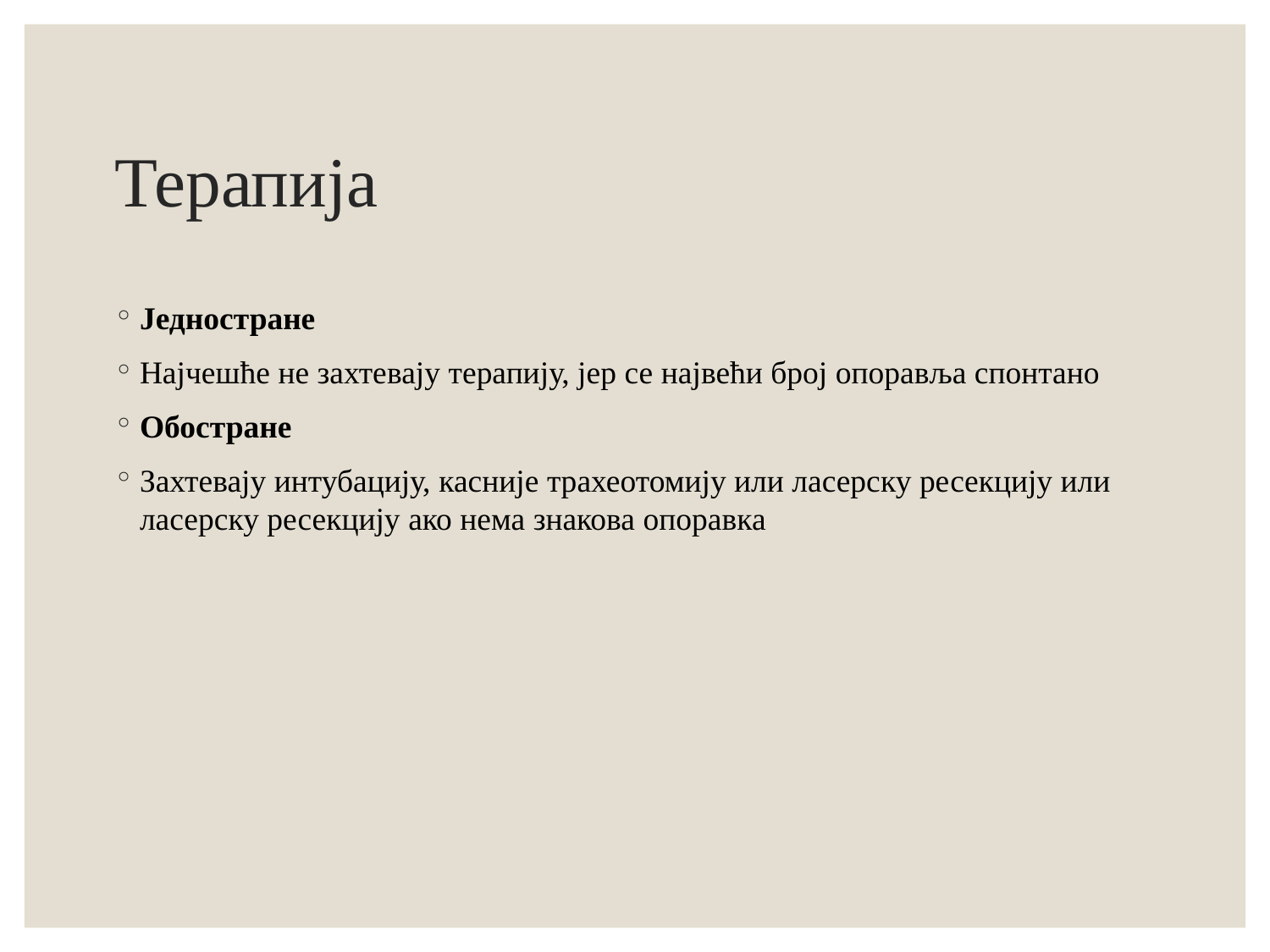

# Терапија
Једностране
Најчешће не захтевају терапију, јер се највећи број опоравља спонтано
Обостране
Захтевају интубацију, касније трахеотомију или ласерску ресекцију или ласерску ресекцију ако нема знакова опоравка